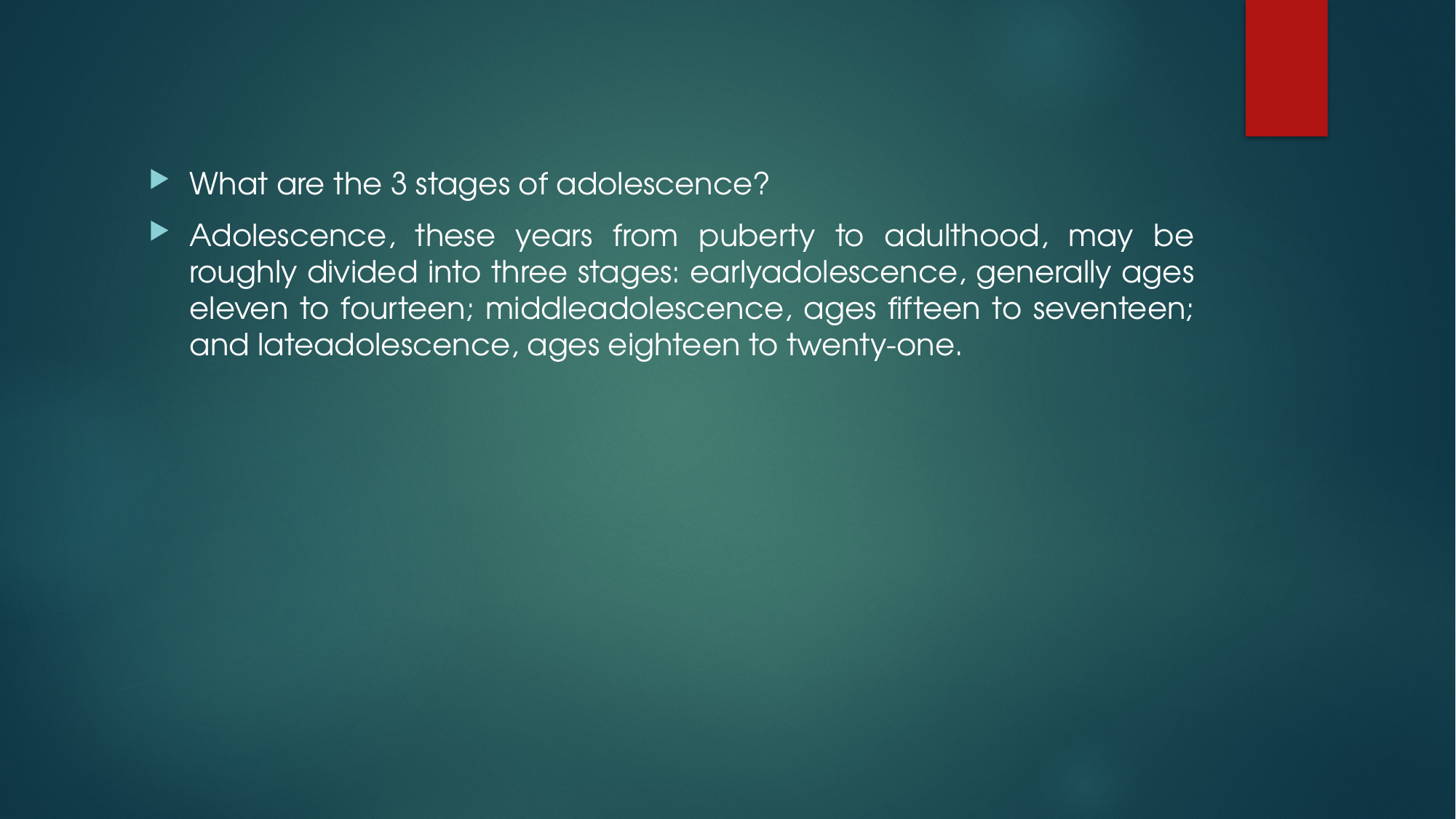

What are the 3 stages of adolescence?
Adolescence, these years from puberty to adulthood, may be roughly divided into three stages: earlyadolescence, generally ages eleven to fourteen; middleadolescence, ages fifteen to seventeen; and lateadolescence, ages eighteen to twenty-one.